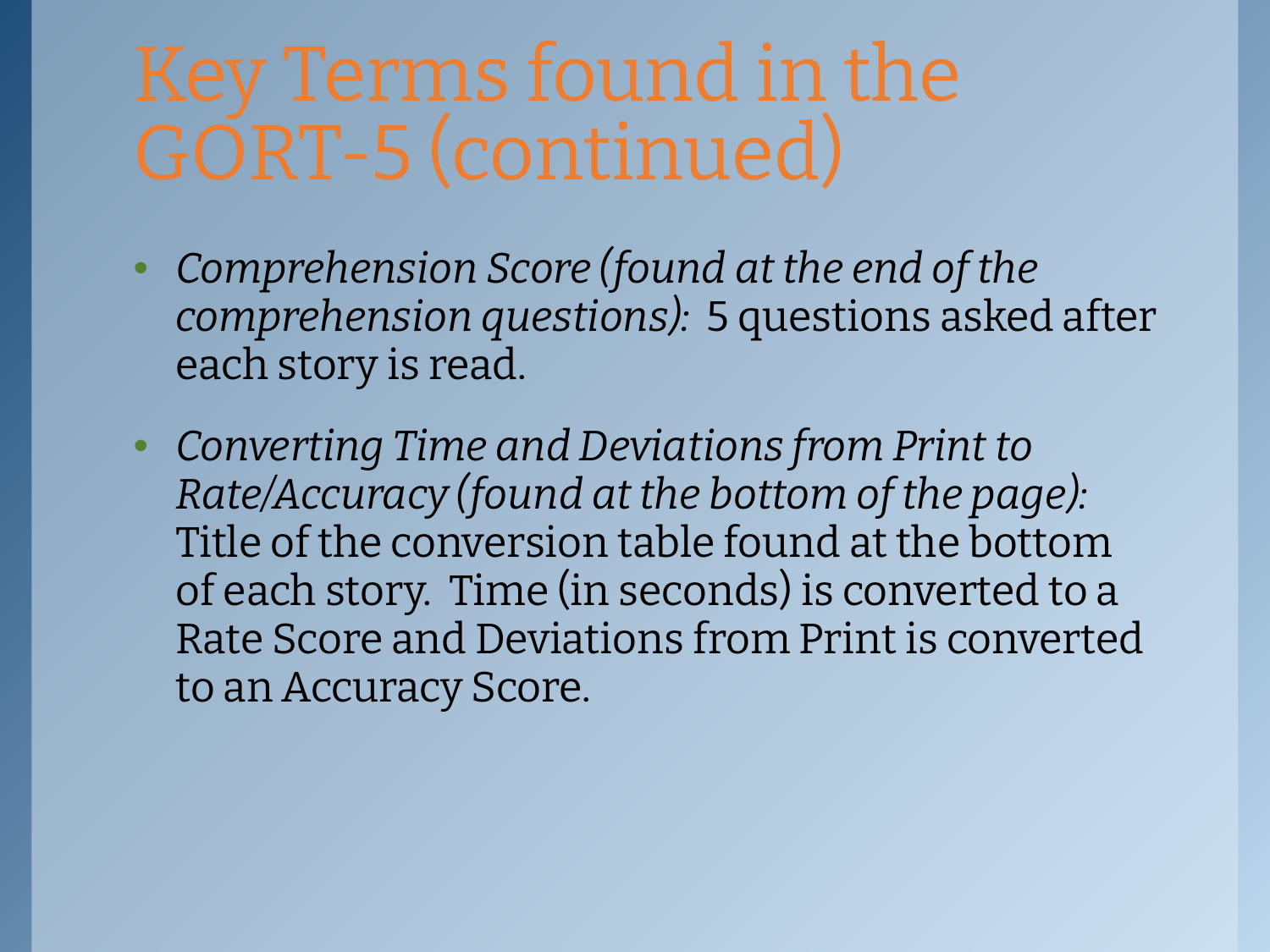

# Key Terms found in the GORT-5 (continued)
Comprehension Score (found at the end of the comprehension questions):  5 questions asked after each story is read.
Converting Time and Deviations from Print to Rate/Accuracy (found at the bottom of the page): Title of the conversion table found at the bottom of each story.  Time (in seconds) is converted to a Rate Score and Deviations from Print is converted to an Accuracy Score.